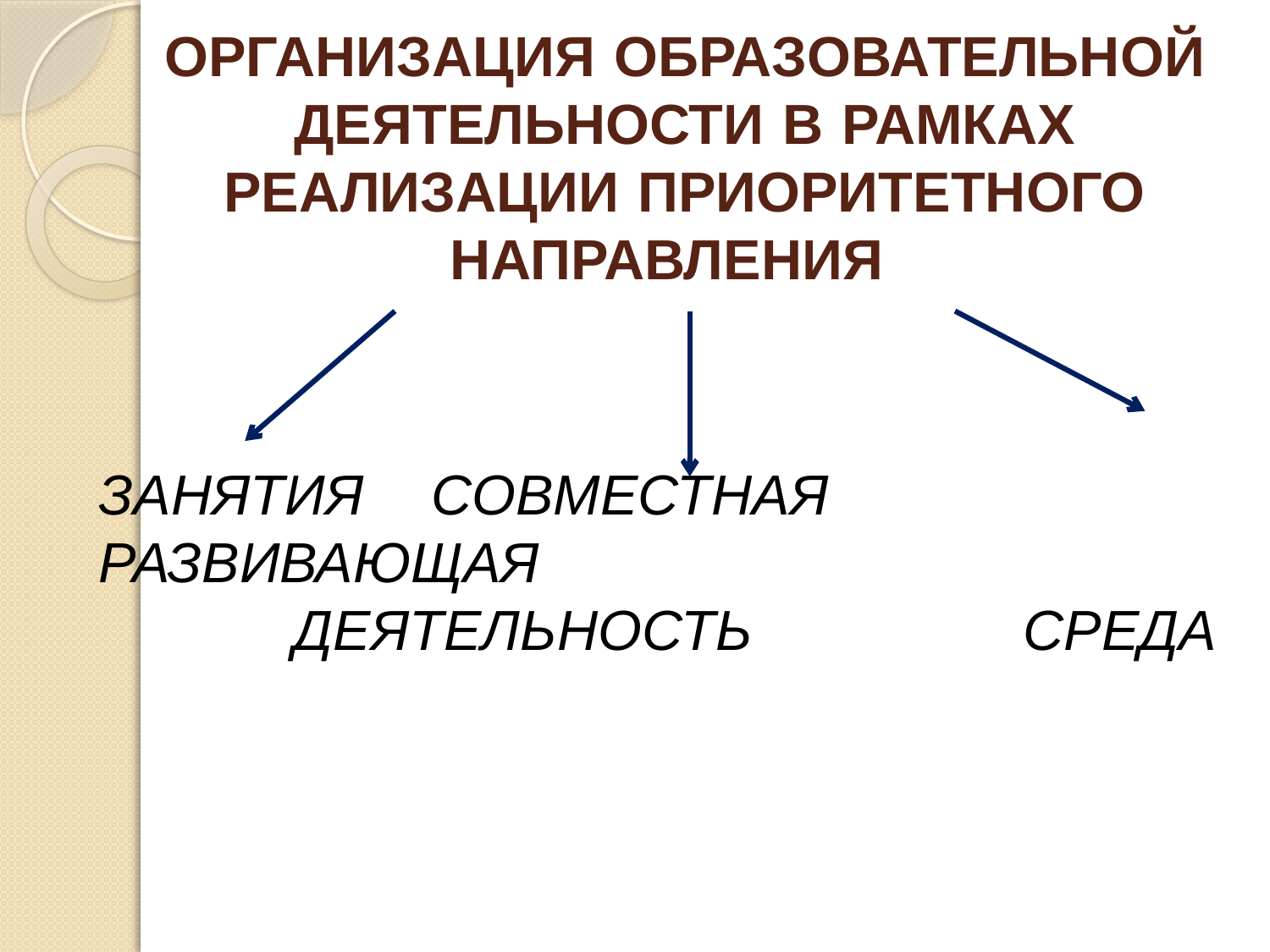

# ОРГАНИЗАЦИЯ ОБРАЗОВАТЕЛЬНОЙ ДЕЯТЕЛЬНОСТИ В РАМКАХ РЕАЛИЗАЦИИ ПРИОРИТЕТНОГО НАПРАВЛЕНИЯ

ЗАНЯТИЯ    СОВМЕСТНАЯ          РАЗВИВАЮЩАЯ                                  		    ДЕЯТЕЛЬНОСТЬ                СРЕДА